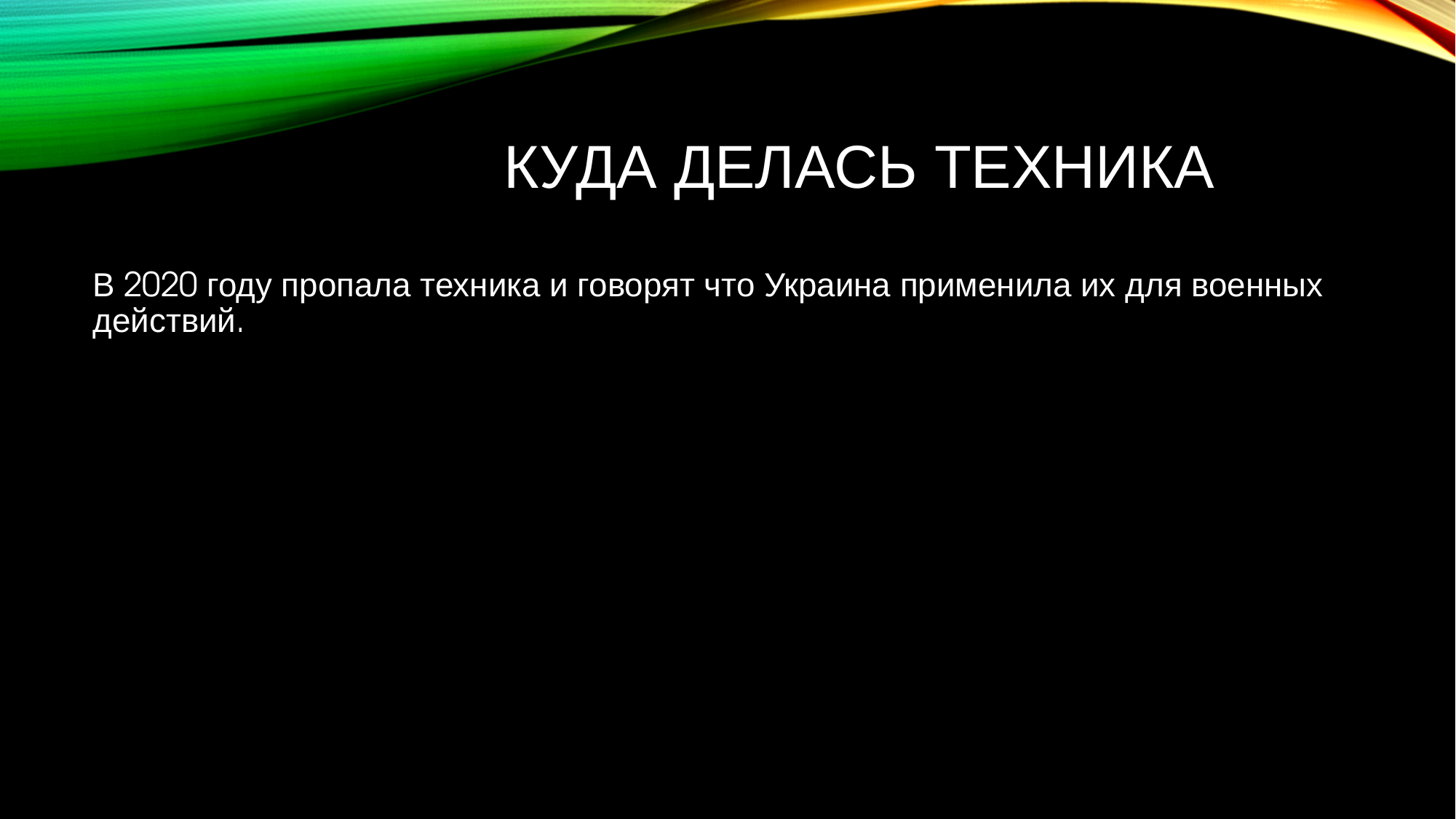

# Куда делась техника
В 2020 году пропала техника и говорят что Украина применила их для военных действий.